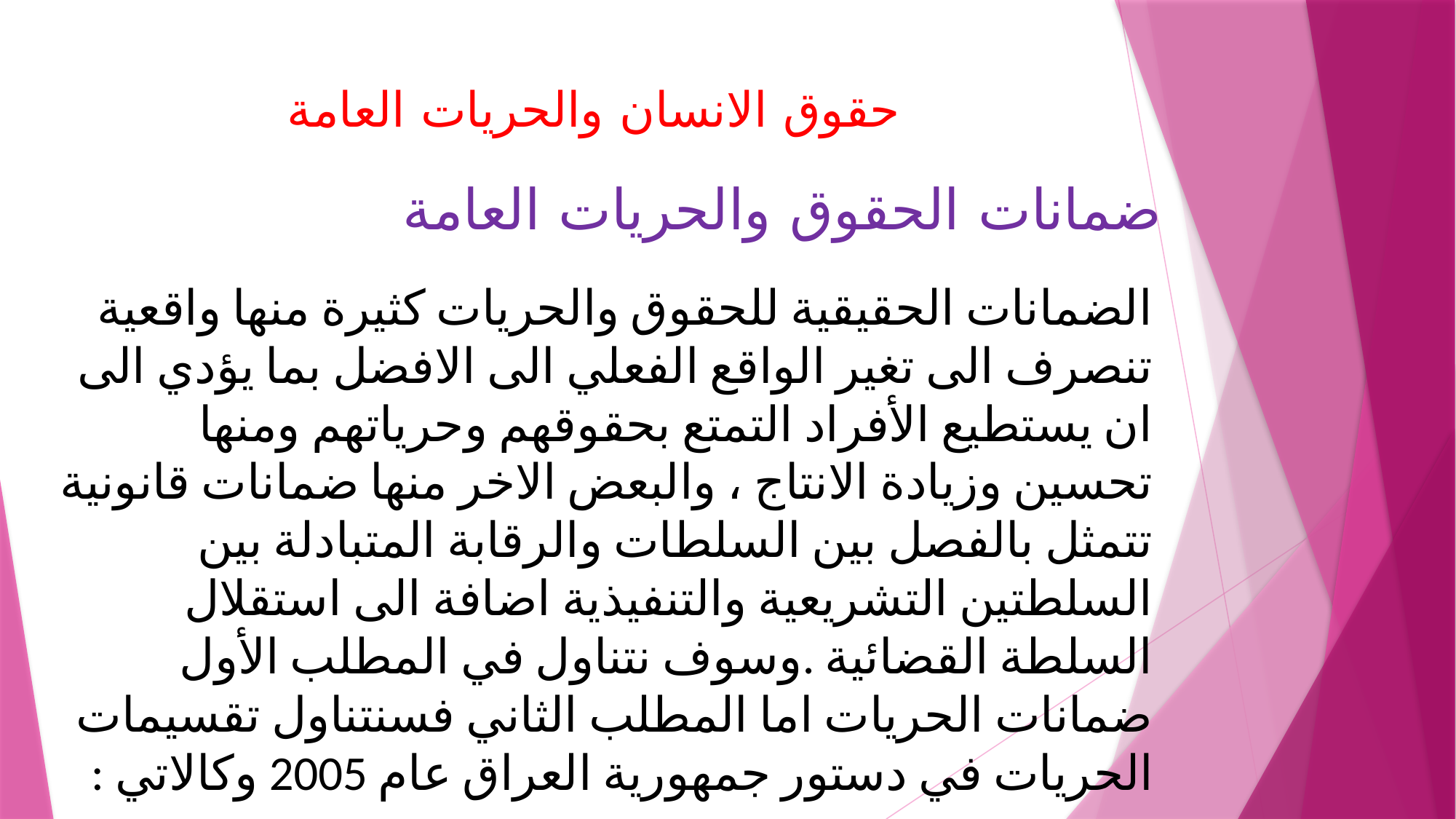

# حقوق الانسان والحريات العامة
ضمانات الحقوق والحريات العامة
الضمانات الحقيقية للحقوق والحريات كثيرة منها واقعية تنصرف الى تغير الواقع الفعلي الى الافضل بما يؤدي الى ان يستطيع الأفراد التمتع بحقوقهم وحرياتهم ومنها تحسين وزيادة الانتاج ، والبعض الاخر منها ضمانات قانونية تتمثل بالفصل بين السلطات والرقابة المتبادلة بين السلطتين التشريعية والتنفيذية اضافة الى استقلال السلطة القضائية .وسوف نتناول في المطلب الأول ضمانات الحريات اما المطلب الثاني فسنتناول تقسيمات الحريات في دستور جمهورية العراق عام 2005 وكالاتي :